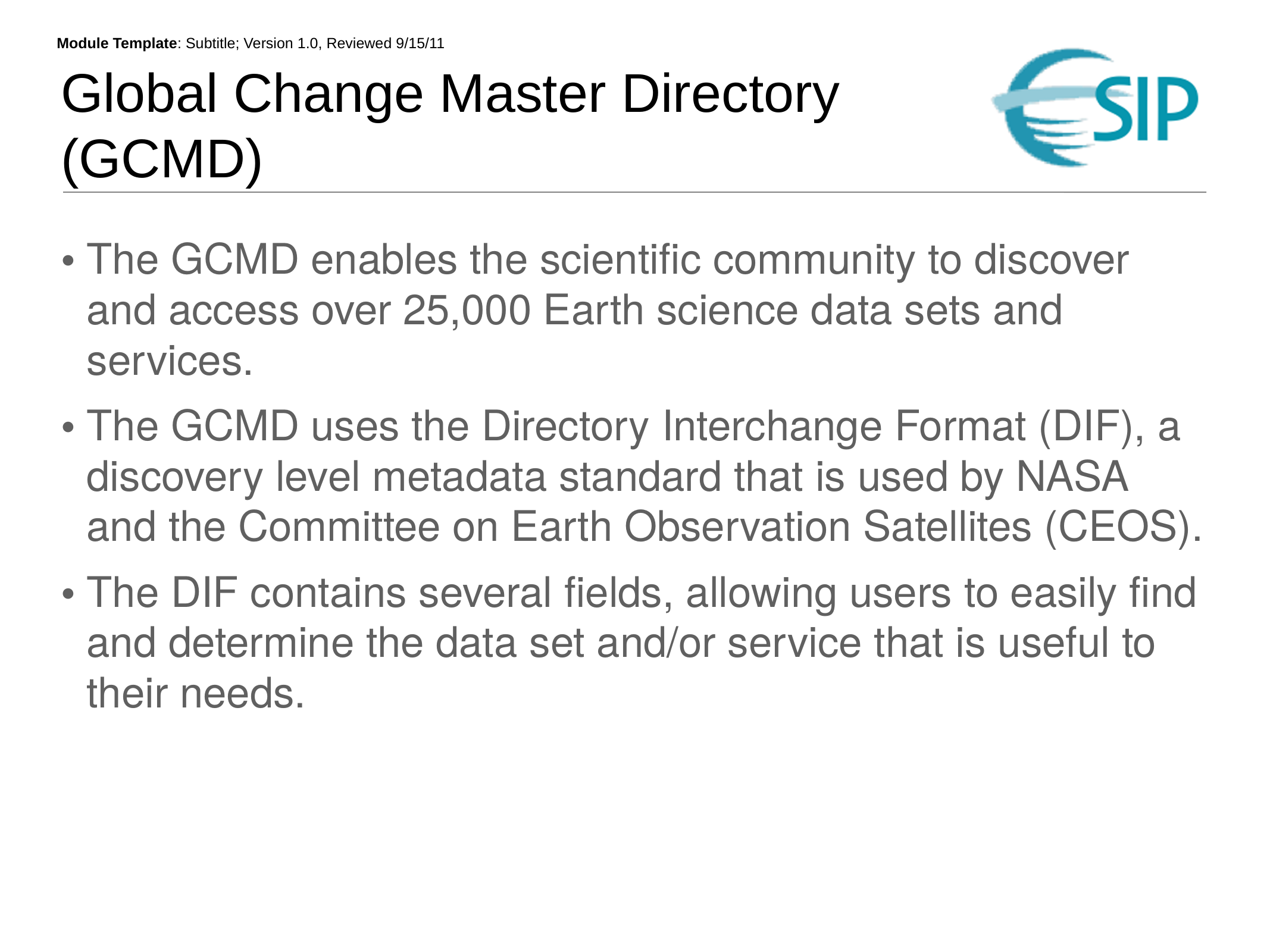

# Global Change Master Directory (GCMD)
The GCMD enables the scientific community to discover and access over 25,000 Earth science data sets and services.
The GCMD uses the Directory Interchange Format (DIF), a  discovery level metadata standard that is used by NASA and the Committee on Earth Observation Satellites (CEOS).
The DIF contains several fields, allowing users to easily find and determine the data set and/or service that is useful to their needs.